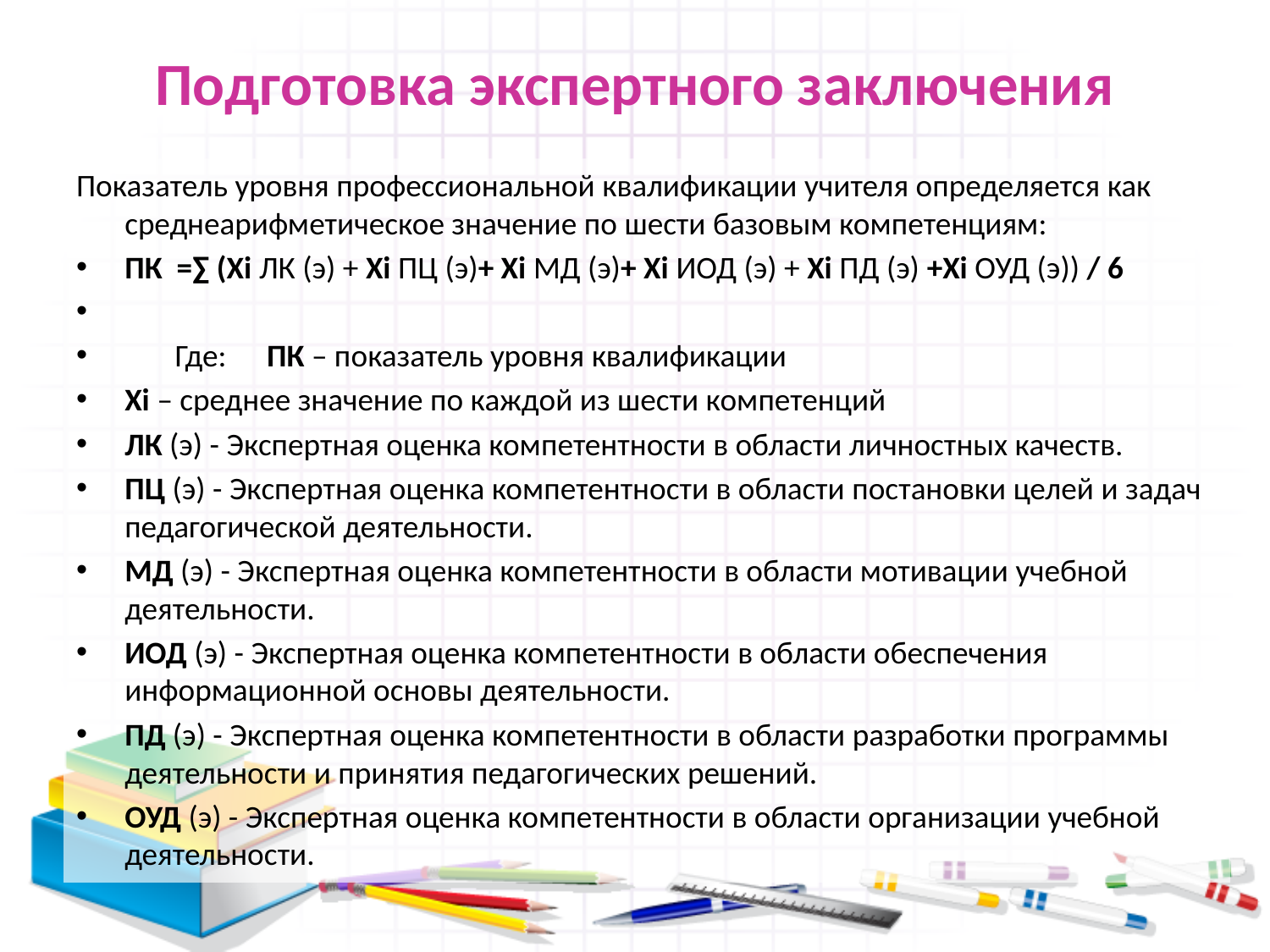

# Подготовка экспертного заключения
Показатель уровня профессиональной квалификации учителя определяется как среднеарифметическое значение по шести базовым компетенциям:
ПК  =∑ (Xi ЛК (э) + Xi ПЦ (э)+ Xi МД (э)+ Xi ИОД (э) + Xi ПД (э) +Xi ОУД (э)) / 6

       Где: 	ПК – показатель уровня квалификации
Хi – среднее значение по каждой из шести компетенций
ЛК (э) - Экспертная оценка компетентности в области личностных качеств.
ПЦ (э) - Экспертная оценка компетентности в области постановки целей и задач педагогической деятельности.
МД (э) - Экспертная оценка компетентности в области мотивации учебной деятельности.
ИОД (э) - Экспертная оценка компетентности в области обеспечения информационной основы деятельности.
ПД (э) - Экспертная оценка компетентности в области разработки программы деятельности и принятия педагогических решений.
ОУД (э) - Экспертная оценка компетентности в области организации учебной деятельности.